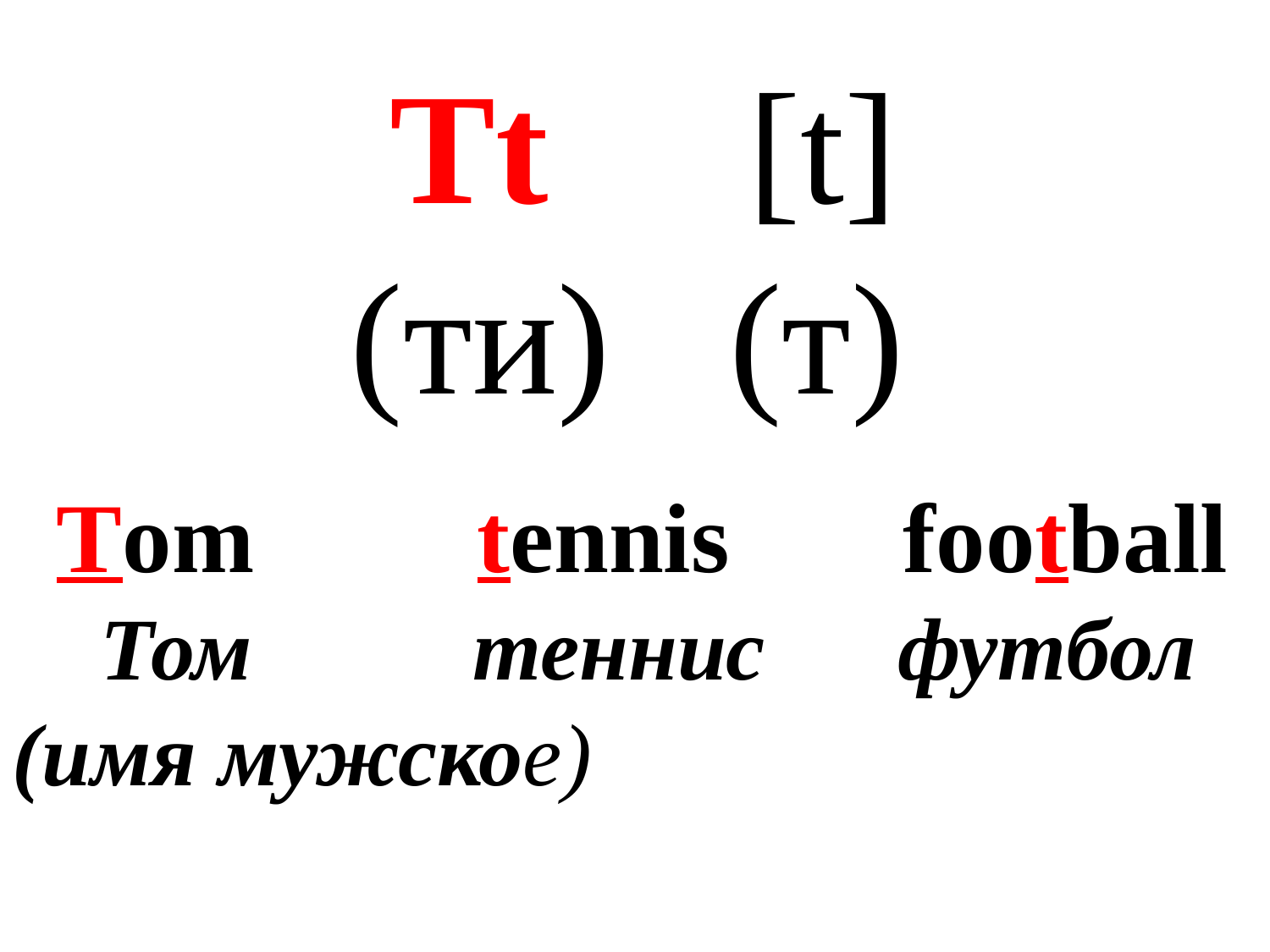

Tt     [t]
(ти)   (т)
  Tom         tennis       football
    Том          теннис      футбол
(имя мужское)